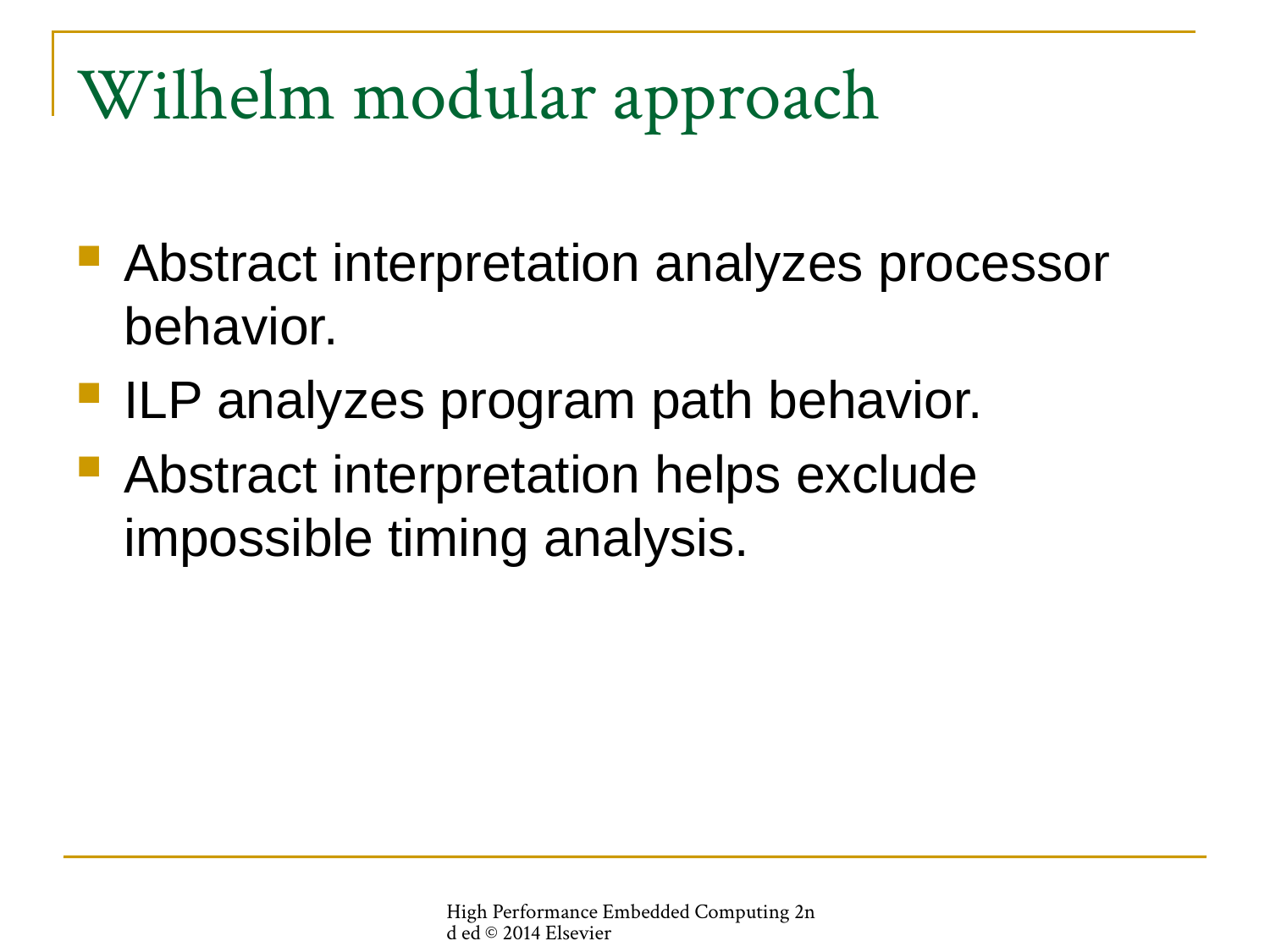

# Wilhelm modular approach
Abstract interpretation analyzes processor behavior.
ILP analyzes program path behavior.
Abstract interpretation helps exclude impossible timing analysis.
High Performance Embedded Computing 2nd ed © 2014 Elsevier